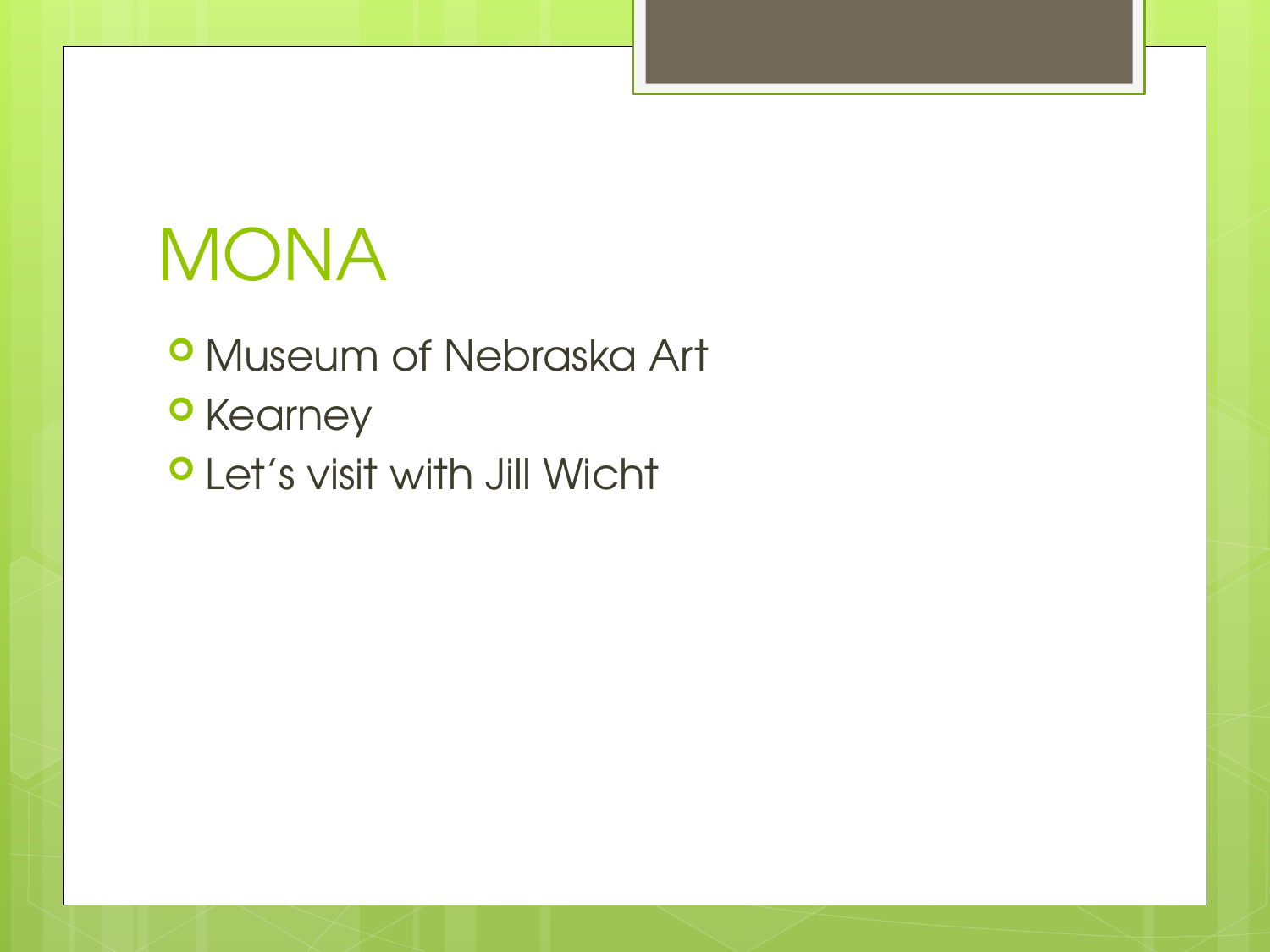

# MONA
Museum of Nebraska Art
Kearney
Let’s visit with Jill Wicht